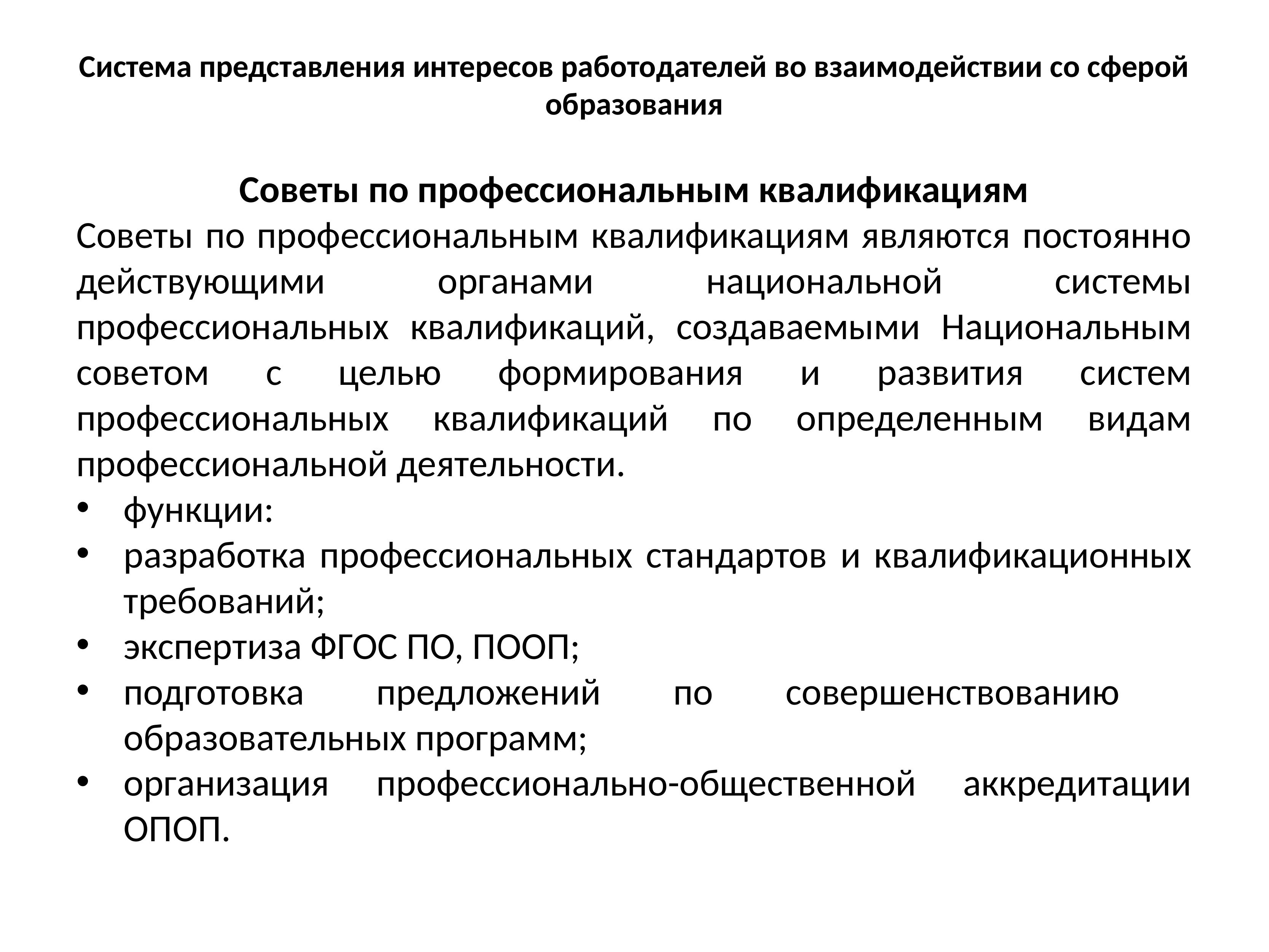

# Система представления интересов работодателей во взаимодействии со сферой образования
Советы по профессиональным квалификациям
Советы по профессиональным квалификациям являются постоянно действующими органами национальной системы профессиональных квалификаций, создаваемыми Национальным советом с целью формирования и развития систем профессиональных квалификаций по определенным видам профессиональной деятельности.
функции:
разработка профессиональных стандартов и квалификационных требований;
экспертиза ФГОС ПО, ПООП;
подготовка предложений по совершенствованию  образовательных программ;
организация профессионально-общественной аккредитации ОПОП.